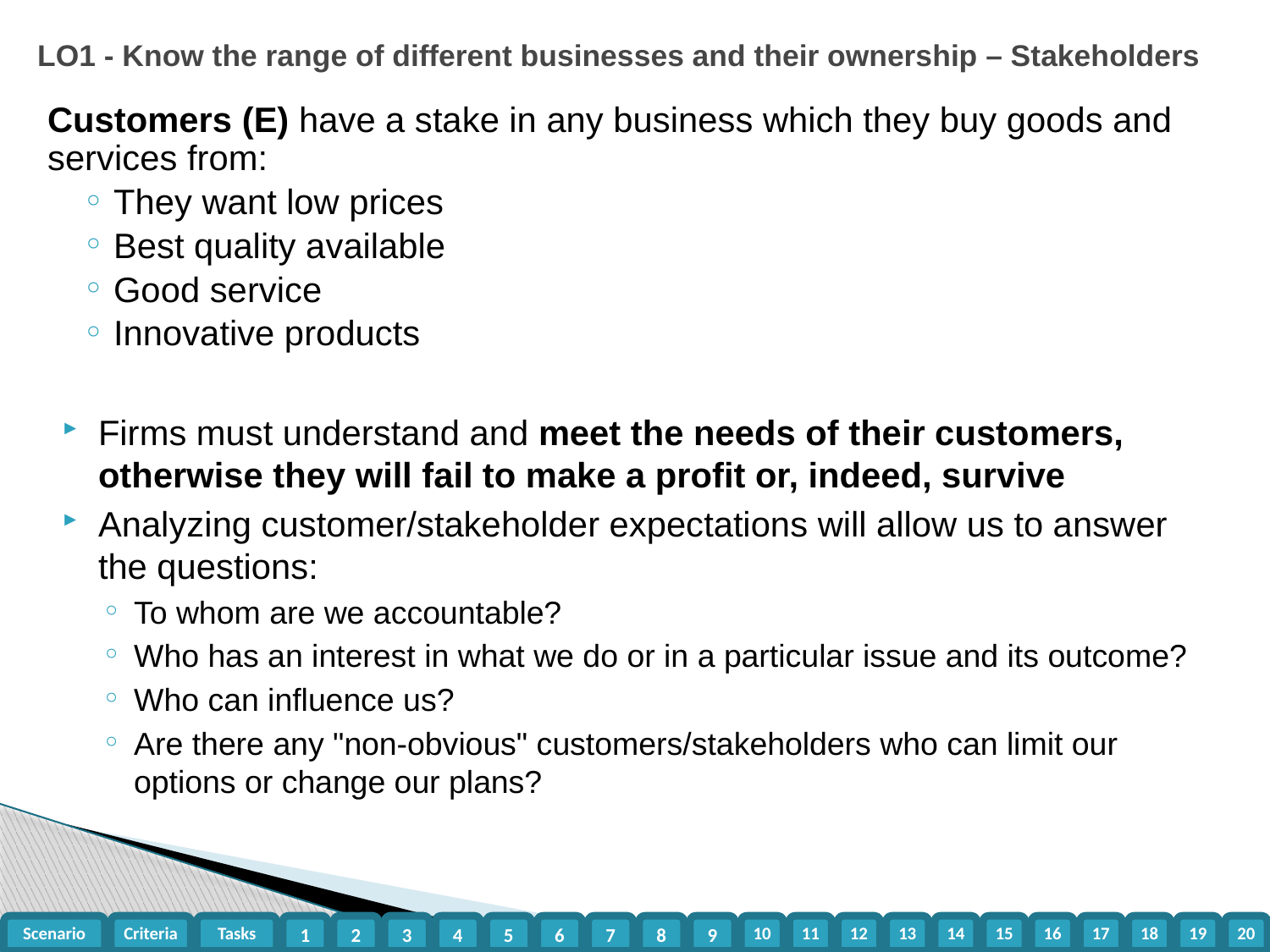

LO1 - Know the range of different businesses and their ownership – Stakeholders
Customers (E) have a stake in any business which they buy goods and services from:
 They want low prices
 Best quality available
 Good service
 Innovative products

Firms must understand and meet the needs of their customers, otherwise they will fail to make a profit or, indeed, survive
Analyzing customer/stakeholder expectations will allow us to answer the questions:
To whom are we accountable?
Who has an interest in what we do or in a particular issue and its outcome?
Who can influence us?
Are there any "non-obvious" customers/stakeholders who can limit our options or change our plans?